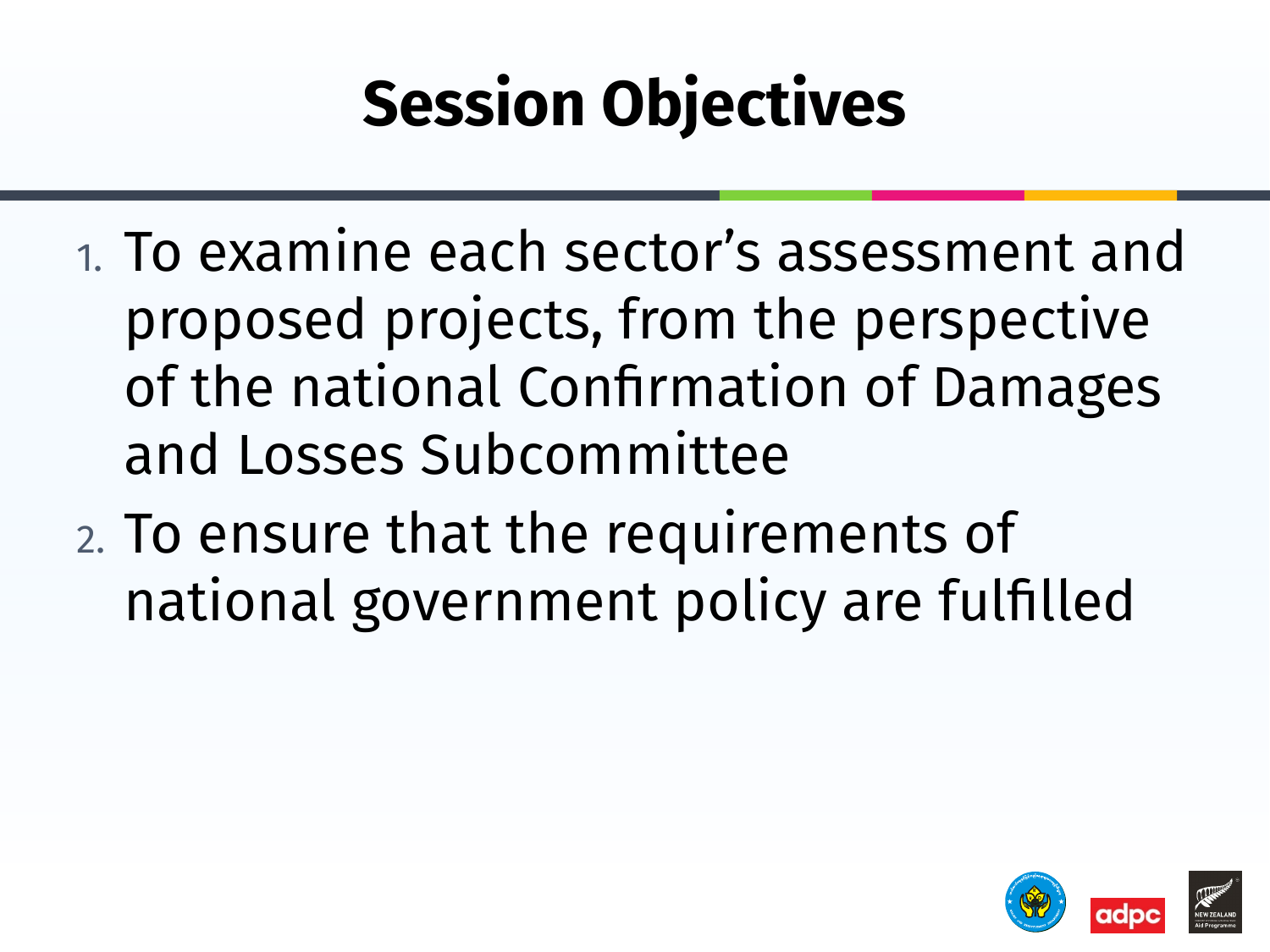

# Session Objectives
To examine each sector’s assessment and proposed projects, from the perspective of the national Confirmation of Damages and Losses Subcommittee
To ensure that the requirements of national government policy are fulfilled